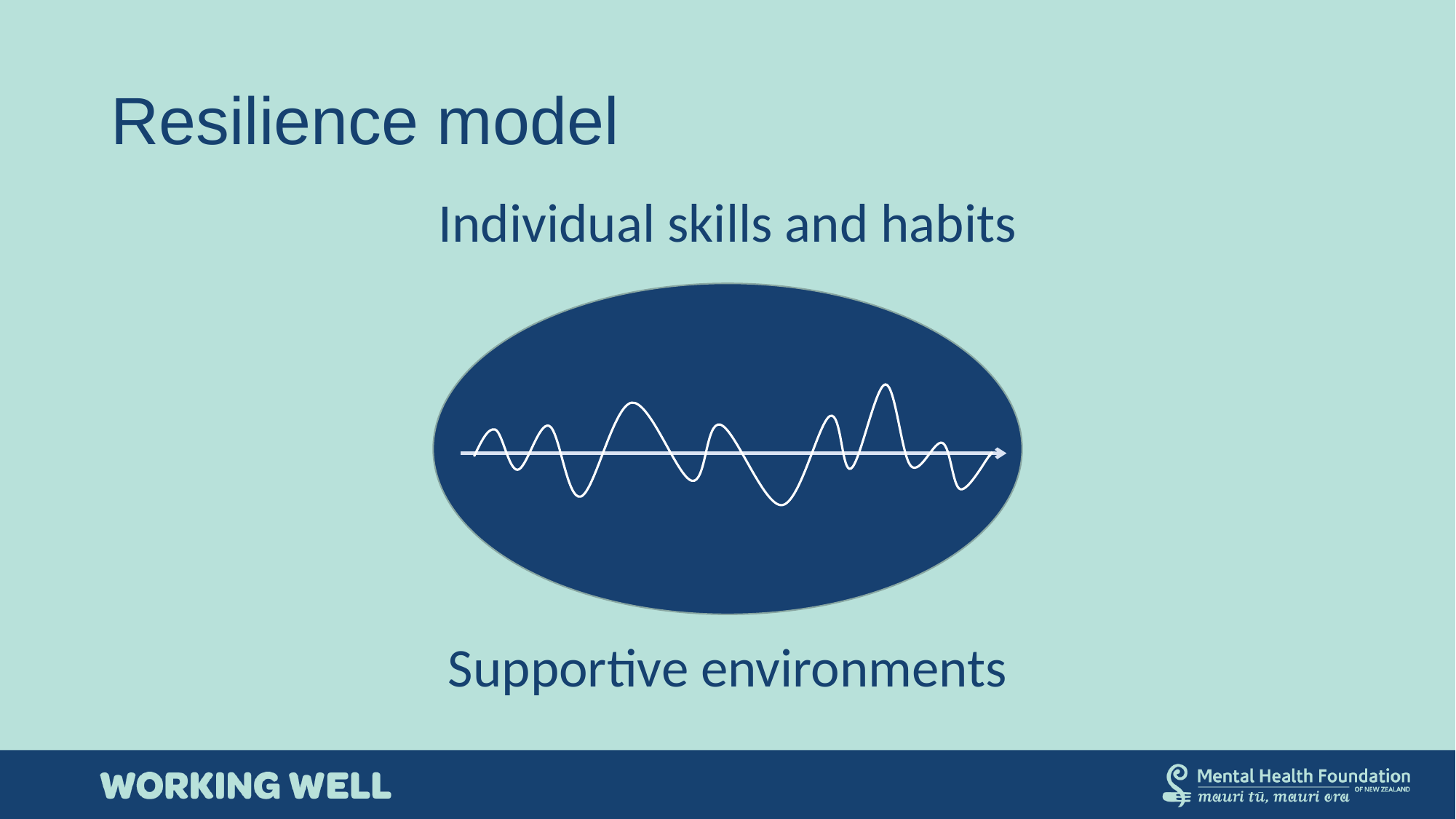

# Resilience model
Individual skills and habits

Supportive environments